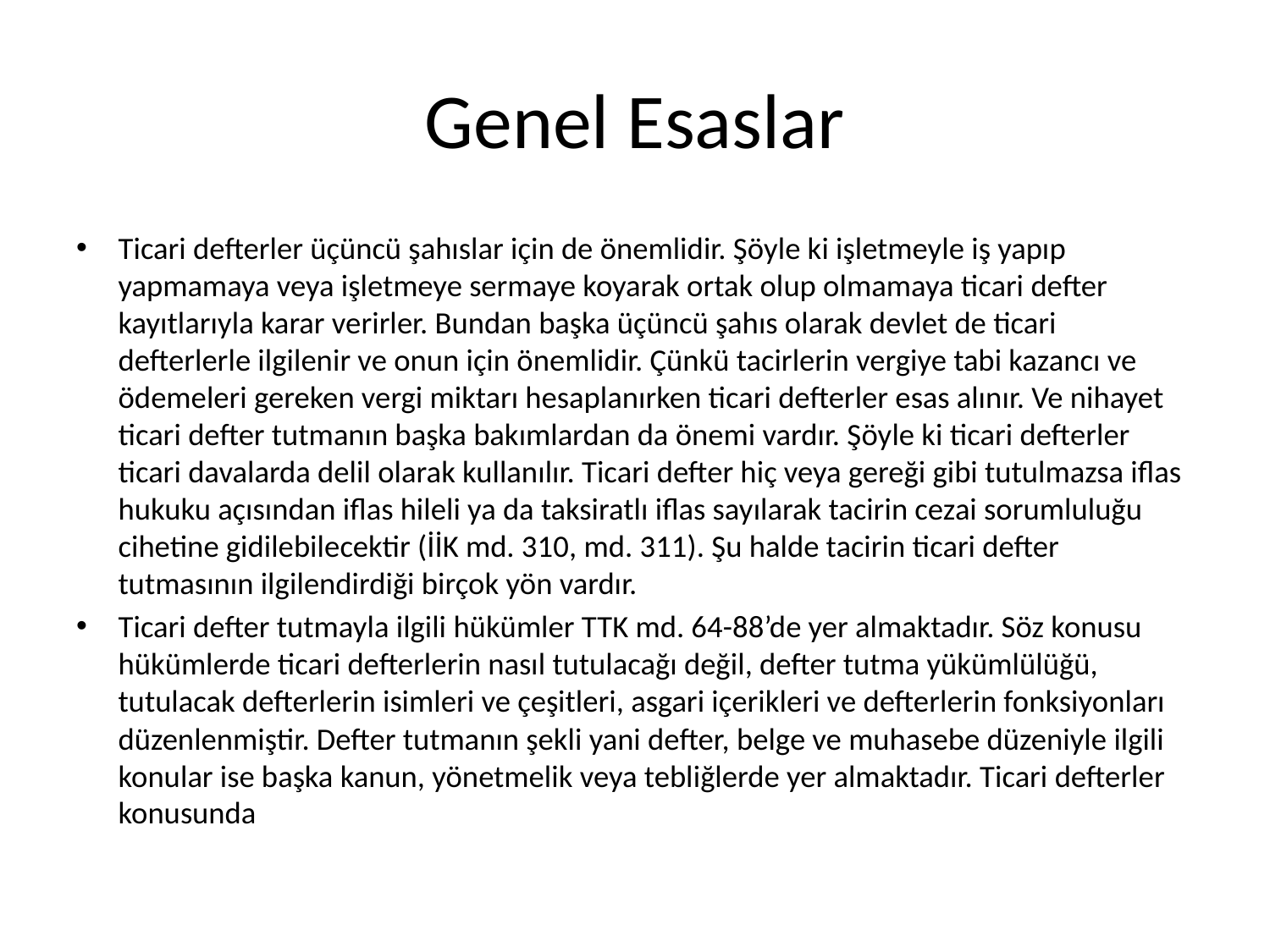

# Genel Esaslar
Ticari defterler üçüncü şahıslar için de önemlidir. Şöyle ki işletmeyle iş yapıp yapmamaya veya işletmeye sermaye koyarak ortak olup olmamaya ticari defter kayıtlarıyla karar verirler. Bundan başka üçüncü şahıs olarak devlet de ticari defterlerle ilgilenir ve onun için önemlidir. Çünkü tacirlerin vergiye tabi kazancı ve ödemeleri gereken vergi miktarı hesaplanırken ticari defterler esas alınır. Ve nihayet ticari defter tutmanın başka bakımlardan da önemi vardır. Şöyle ki ticari defterler ticari davalarda delil olarak kullanılır. Ticari defter hiç veya gereği gibi tutulmazsa iflas hukuku açısından iflas hileli ya da taksiratlı iflas sayılarak tacirin cezai sorumluluğu cihetine gidilebilecektir (İİK md. 310, md. 311). Şu halde tacirin ticari defter tutmasının ilgilendirdiği birçok yön vardır.
Ticari defter tutmayla ilgili hükümler TTK md. 64-88’de yer almaktadır. Söz konusu hükümlerde ticari defterlerin nasıl tutulacağı değil, defter tutma yükümlülüğü, tutulacak defterlerin isimleri ve çeşitleri, asgari içerikleri ve defterlerin fonksiyonları düzenlenmiştir. Defter tutmanın şekli yani defter, belge ve muhasebe düzeniyle ilgili konular ise başka kanun, yönetmelik veya tebliğlerde yer almaktadır. Ticari defterler konusunda